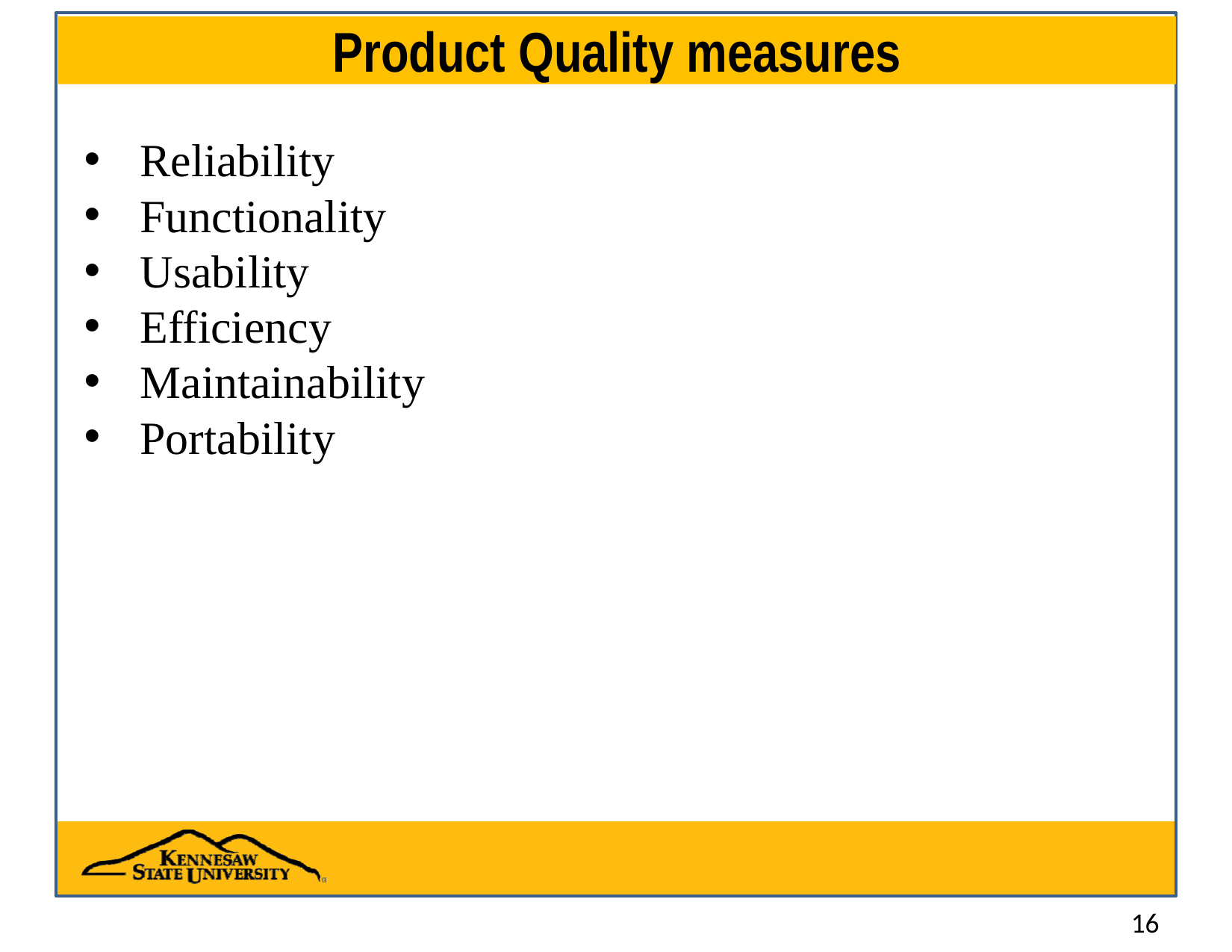

# Product Quality measures
Reliability
Functionality
Usability
Efficiency
Maintainability
Portability